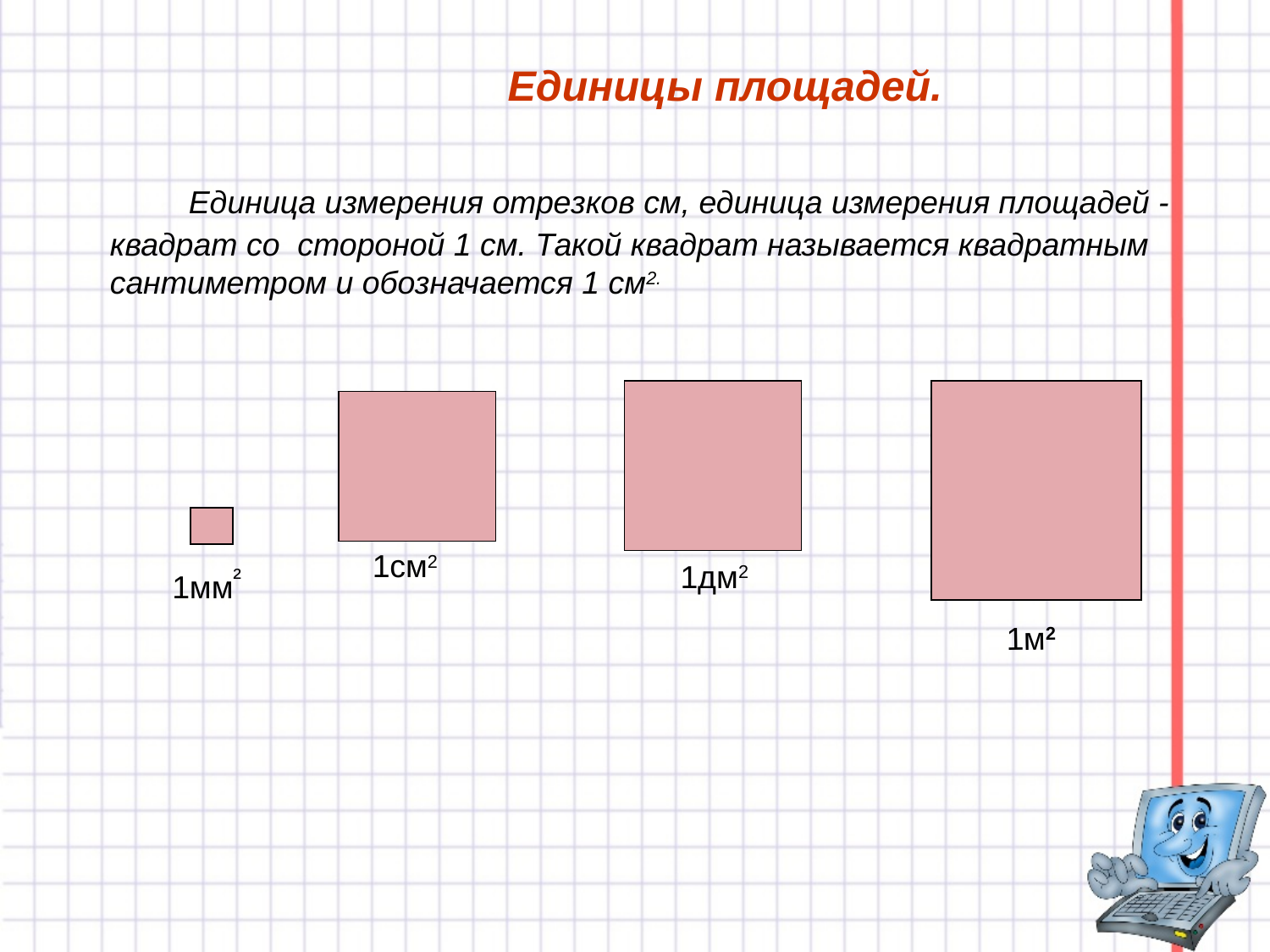

Единицы площадей.
        Единица измерения отрезков см, единица измерения площадей - квадрат со  стороной 1 см. Такой квадрат называется квадратным сантиметром и обозначается 1 см2.

1см2
1мм²
1дм2
  1м2